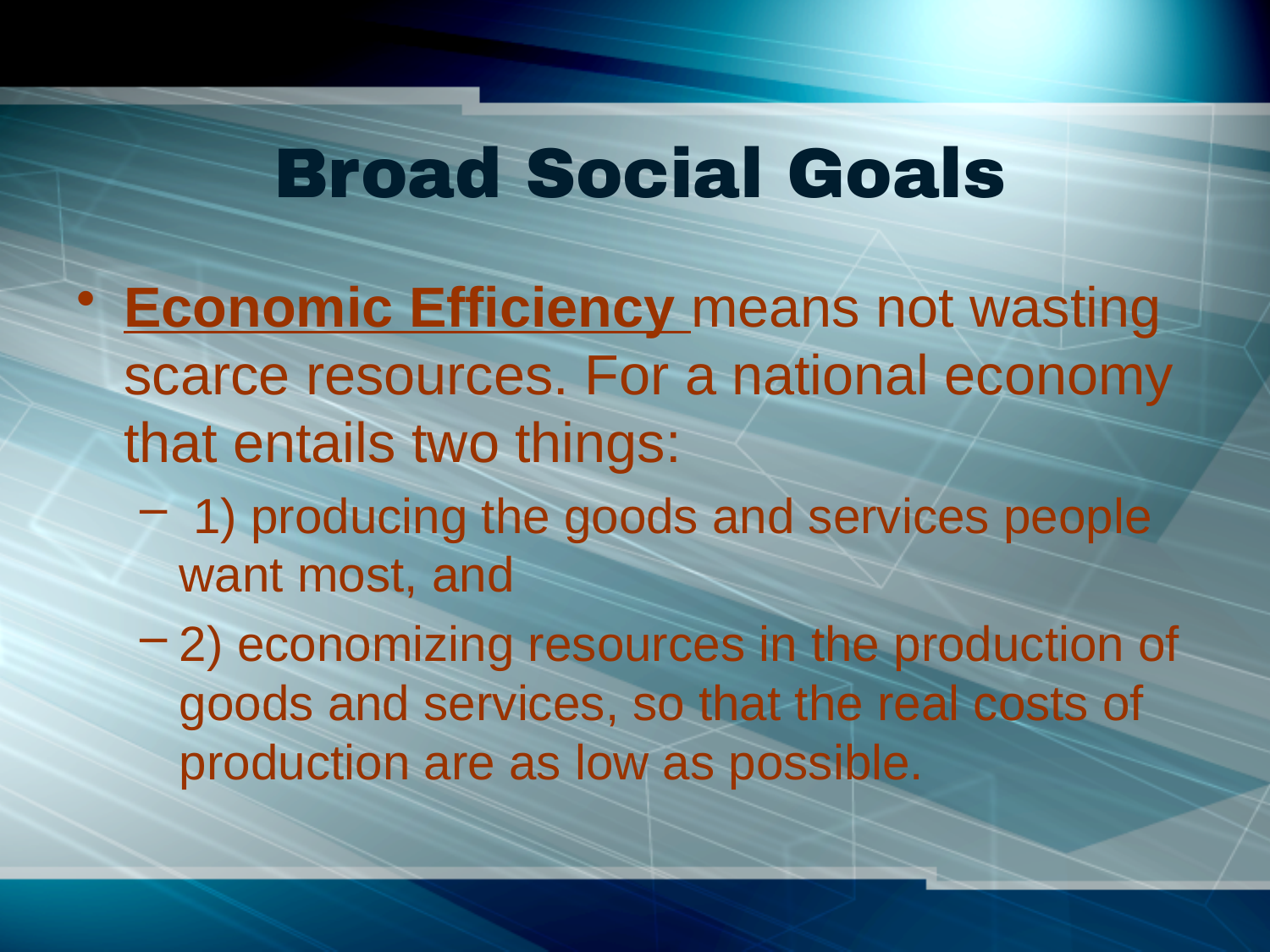

# Broad Social Goals
Economic Efficiency means not wasting scarce resources. For a national economy that entails two things:
 1) producing the goods and services people want most, and
2) economizing resources in the production of goods and services, so that the real costs of production are as low as possible.